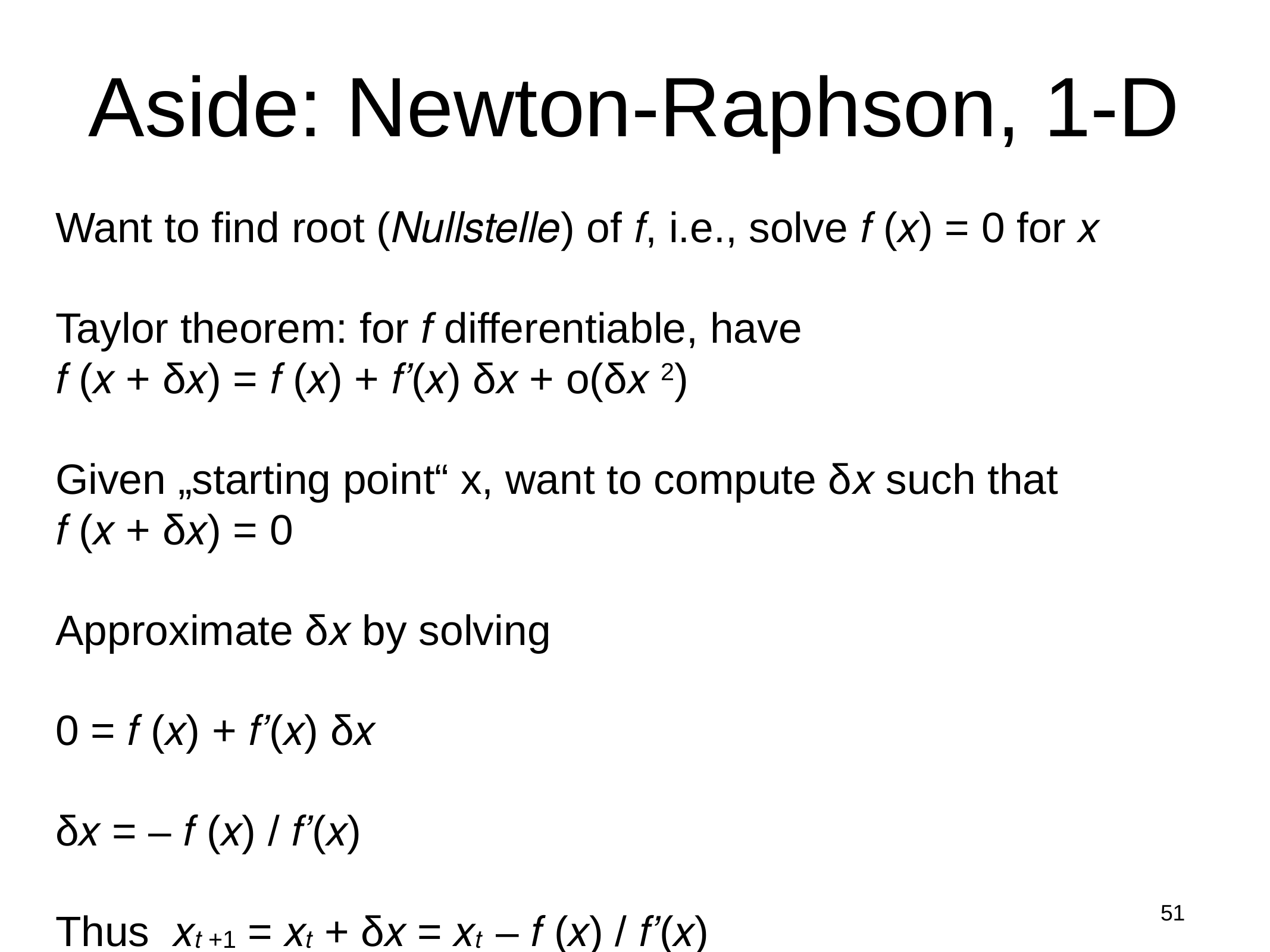

# Aside: Newton-Raphson, 1-D
Want to find root (Nullstelle) of f, i.e., solve f (x) = 0 for x
Taylor theorem: for f differentiable, have
f (x + δx) = f (x) + f’(x) δx + o(δx 2)
Given „starting point“ x, want to compute δx such that
f (x + δx) = 0
Approximate δx by solving
0 = f (x) + f’(x) δx
δx = – f (x) / f’(x)
Thus  xt +1 = xt + δx = xt  – f (x) / f’(x)
51